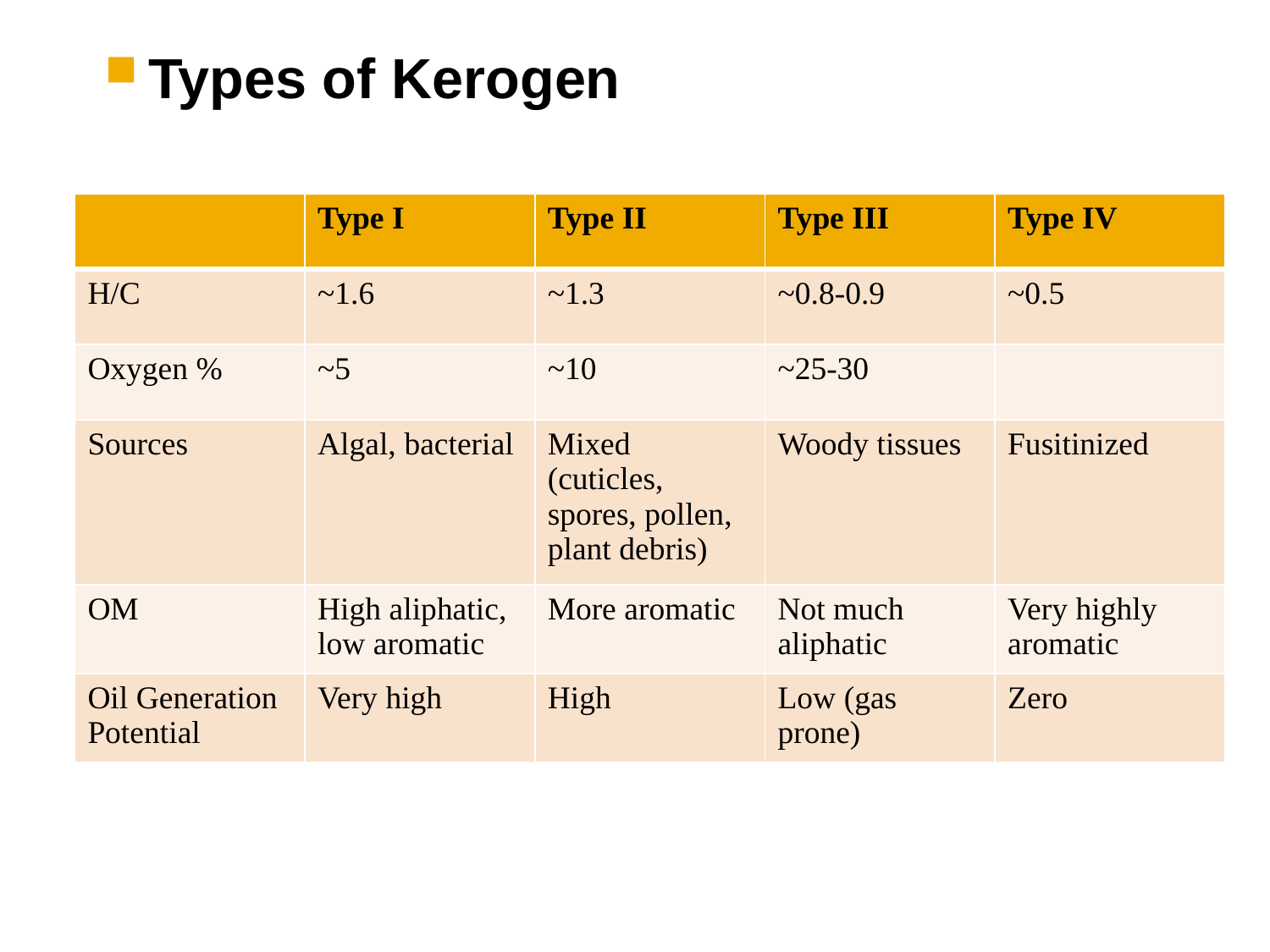

Types of Kerogen

|  | Type I | Type II | Type III | Type IV |
| --- | --- | --- | --- | --- |
| H/C | ~1.6 | ~1.3 | ~0.8-0.9 | ~0.5 |
| Oxygen % | ~5 | ~10 | ~25-30 |  |
| Sources | Algal, bacterial | Mixed (cuticles, spores, pollen, plant debris) | Woody tissues | Fusitinized |
| OM | High aliphatic, low aromatic | More aromatic | Not much aliphatic | Very highly aromatic |
| Oil Generation Potential | Very high | High | Low (gas prone) | Zero |